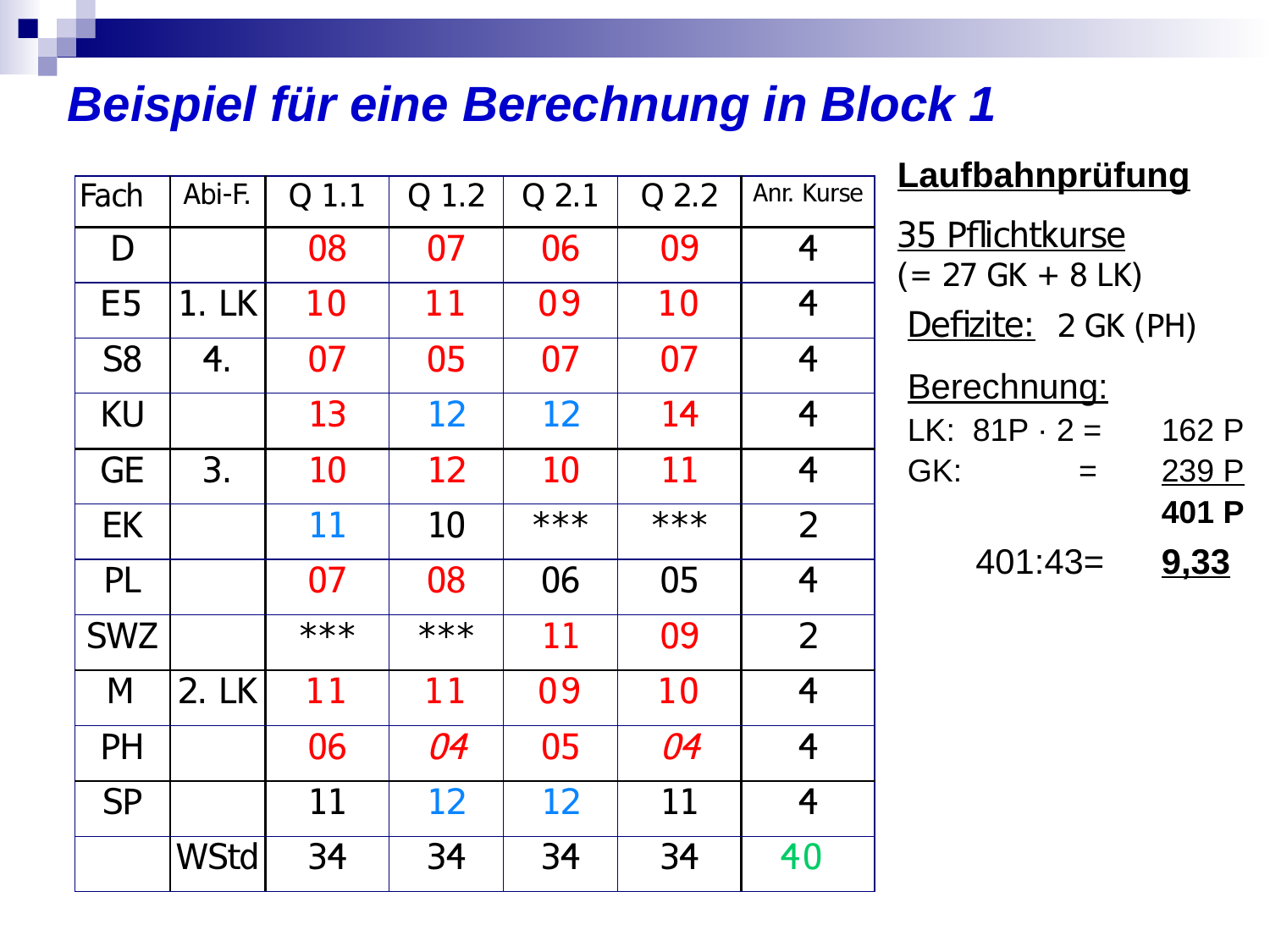

Beispiel für eine Berechnung in Block 1
Laufbahnprüfung
| Fach | Abi-F. | Q 1.1 | Q 1.2 | Q 2.1 | Q 2.2 | Anr. Kurse |
| --- | --- | --- | --- | --- | --- | --- |
| D |  | 08 | 07 | 06 | 09 | 4 |
| E5 | 1. LK | 10 | 11 | 09 | 10 | 4 |
| S8 | 4. | 07 | 05 | 07 | 07 | 4 |
| KU |  | 13 | 12 | 12 | 14 | 4 |
| GE | 3. | 10 | 12 | 10 | 11 | 4 |
| EK |  | 11 | 10 | \*\*\* | \*\*\* | 2 |
| PL |  | 07 | 08 | 06 | 05 | 4 |
| SWZ |  | \*\*\* | \*\*\* | 11 | 09 | 2 |
| M | 2. LK | 11 | 11 | 09 | 10 | 4 |
| PH |  | 06 | 04 | 05 | 04 | 4 |
| SP |  | 11 | 12 | 12 | 11 | 4 |
|  | WStd | 34 | 34 | 34 | 34 | 40 |
35 Pflichtkurse
(= 27 GK + 8 LK)
Defizite:  2 GK (PH)
Berechnung:
LK:  81P · 2 =  	162 P
GK: 	     =	239 P
		401 P
       401:43=	9,33